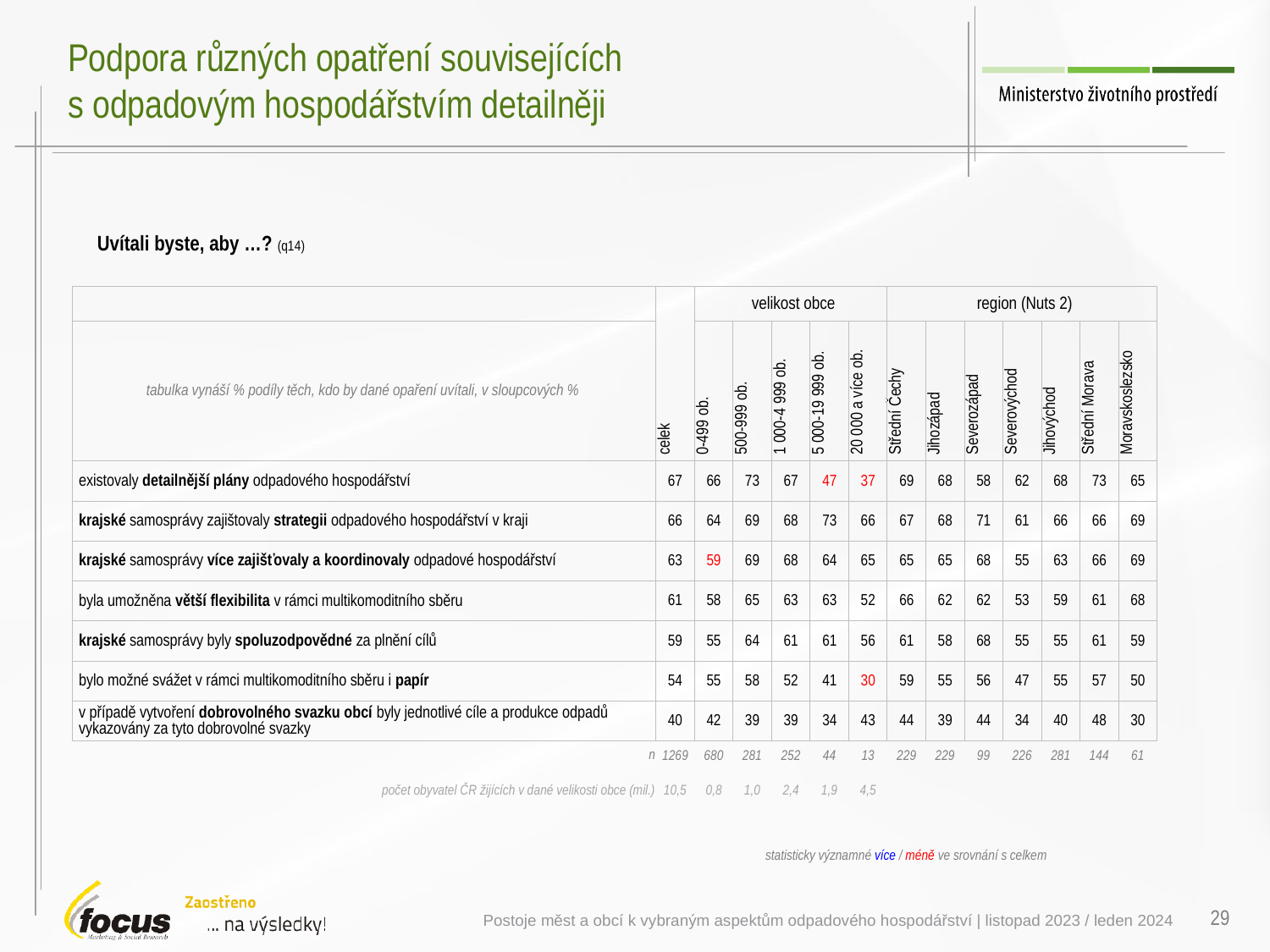

# Podpora různých opatření souvisejících s odpadovým hospodářstvím detailněji
Uvítali byste, aby …? (q14)
|  | celek | velikost obce |  |  |  |  | region (Nuts 2) |  |  |  |  |  |  |
| --- | --- | --- | --- | --- | --- | --- | --- | --- | --- | --- | --- | --- | --- |
| tabulka vynáší % podíly těch, kdo by dané opaření uvítali, v sloupcových % | celek | 0-499 ob. | 500-999 ob. | 1 000-4 999 ob. | 5 000-19 999 ob. | 20 000 a více ob. | Střední Čechy | Jihozápad | Severozápad | Severovýchod | Jihovýchod | Střední Morava | Moravskoslezsko |
| existovaly detailnější plány odpadového hospodářství | 67 | 66 | 73 | 67 | 47 | 37 | 69 | 68 | 58 | 62 | 68 | 73 | 65 |
| krajské samosprávy zajištovaly strategii odpadového hospodářství v kraji | 66 | 64 | 69 | 68 | 73 | 66 | 67 | 68 | 71 | 61 | 66 | 66 | 69 |
| krajské samosprávy více zajišťovaly a koordinovaly odpadové hospodářství | 63 | 59 | 69 | 68 | 64 | 65 | 65 | 65 | 68 | 55 | 63 | 66 | 69 |
| byla umožněna větší flexibilita v rámci multikomoditního sběru | 61 | 58 | 65 | 63 | 63 | 52 | 66 | 62 | 62 | 53 | 59 | 61 | 68 |
| krajské samosprávy byly spoluzodpovědné za plnění cílů | 59 | 55 | 64 | 61 | 61 | 56 | 61 | 58 | 68 | 55 | 55 | 61 | 59 |
| bylo možné svážet v rámci multikomoditního sběru i papír | 54 | 55 | 58 | 52 | 41 | 30 | 59 | 55 | 56 | 47 | 55 | 57 | 50 |
| v případě vytvoření dobrovolného svazku obcí byly jednotlivé cíle a produkce odpadů vykazovány za tyto dobrovolné svazky | 40 | 42 | 39 | 39 | 34 | 43 | 44 | 39 | 44 | 34 | 40 | 48 | 30 |
| n | 1269 | 680 | 281 | 252 | 44 | 13 | 229 | 229 | 99 | 226 | 281 | 144 | 61 |
| počet obyvatel ČR žijících v dané velikosti obce (mil.) | 10,5 | 0,8 | 1,0 | 2,4 | 1,9 | 4,5 |  |  |  |  |  |  |  |
statisticky významné více / méně ve srovnání s celkem